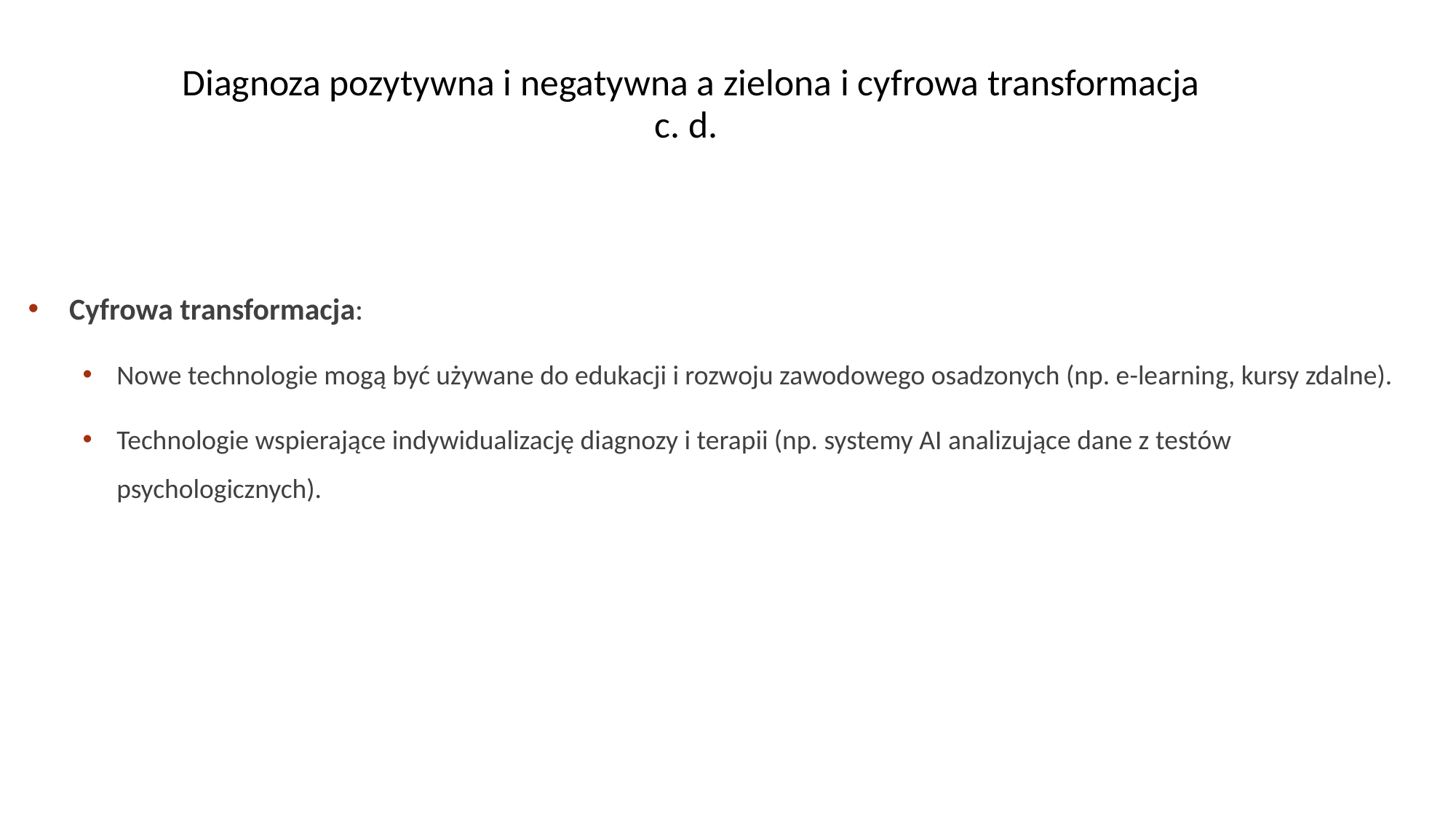

# Diagnoza pozytywna i negatywna a zielona i cyfrowa transformacja c. d.

Cyfrowa transformacja:
Nowe technologie mogą być używane do edukacji i rozwoju zawodowego osadzonych (np. e-learning, kursy zdalne).
Technologie wspierające indywidualizację diagnozy i terapii (np. systemy AI analizujące dane z testów psychologicznych).